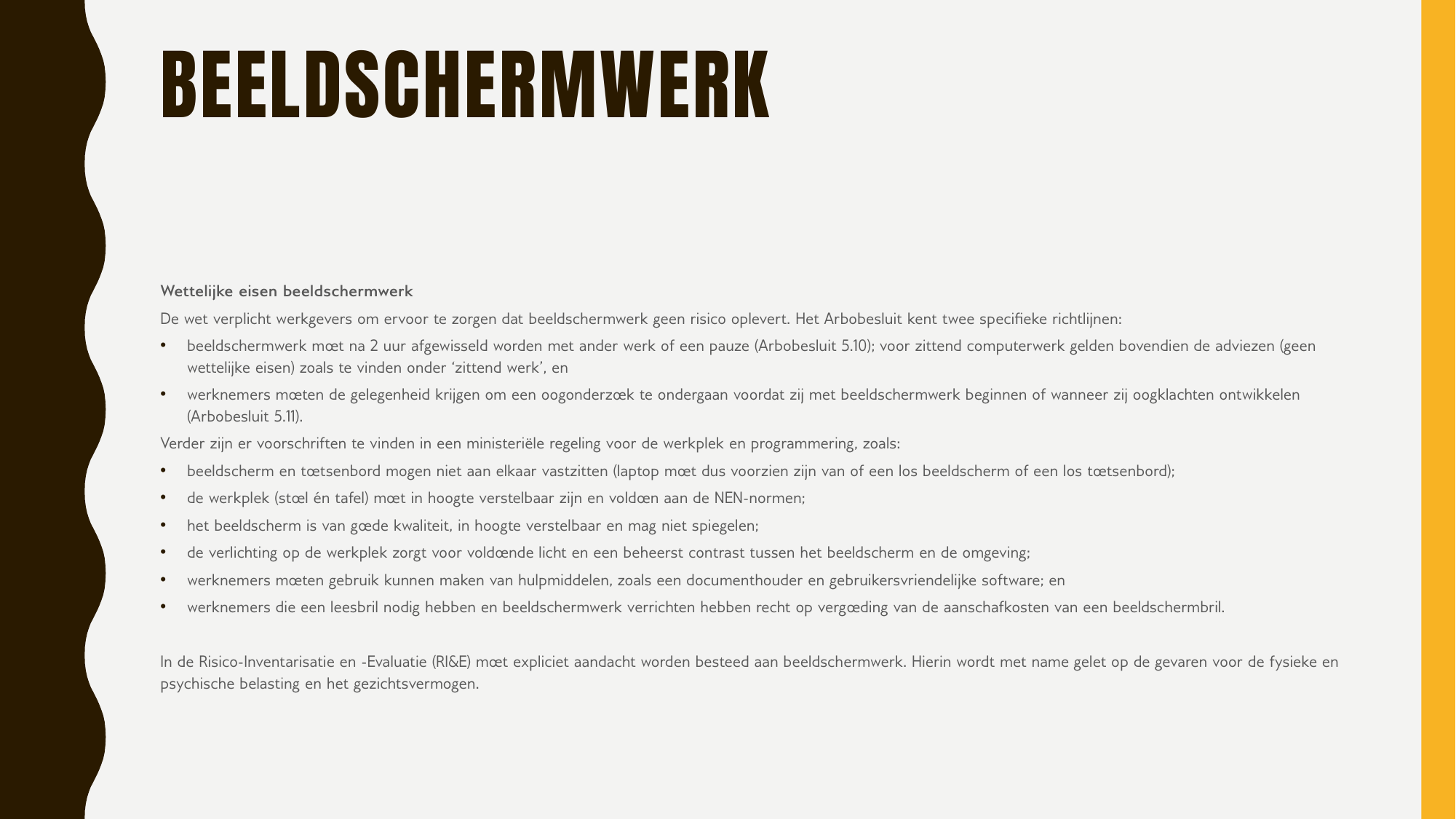

# Beeldschermwerk
Wettelijke eisen beeldschermwerk
De wet verplicht werkgevers om ervoor te zorgen dat beeldschermwerk geen risico oplevert. Het Arbobesluit kent twee specifieke richtlijnen:
beeldschermwerk moet na 2 uur afgewisseld worden met ander werk of een pauze (Arbobesluit 5.10); voor zittend computerwerk gelden bovendien de adviezen (geen wettelijke eisen) zoals te vinden onder ‘zittend werk’, en
werknemers moeten de gelegenheid krijgen om een oogonderzoek te ondergaan voordat zij met beeldschermwerk beginnen of wanneer zij oogklachten ontwikkelen (Arbobesluit 5.11).
Verder zijn er voorschriften te vinden in een ministeriële regeling voor de werkplek en programmering, zoals:
beeldscherm en toetsenbord mogen niet aan elkaar vastzitten (laptop moet dus voorzien zijn van of een los beeldscherm of een los toetsenbord);
de werkplek (stoel én tafel) moet in hoogte verstelbaar zijn en voldoen aan de NEN-normen;
het beeldscherm is van goede kwaliteit, in hoogte verstelbaar en mag niet spiegelen;
de verlichting op de werkplek zorgt voor voldoende licht en een beheerst contrast tussen het beeldscherm en de omgeving;
werknemers moeten gebruik kunnen maken van hulpmiddelen, zoals een documenthouder en gebruikersvriendelijke software; en
werknemers die een leesbril nodig hebben en beeldschermwerk verrichten hebben recht op vergoeding van de aanschafkosten van een beeldschermbril.

In de Risico-Inventarisatie en -Evaluatie (RI&E) moet expliciet aandacht worden besteed aan beeldschermwerk. Hierin wordt met name gelet op de gevaren voor de fysieke en psychische belasting en het gezichtsvermogen.